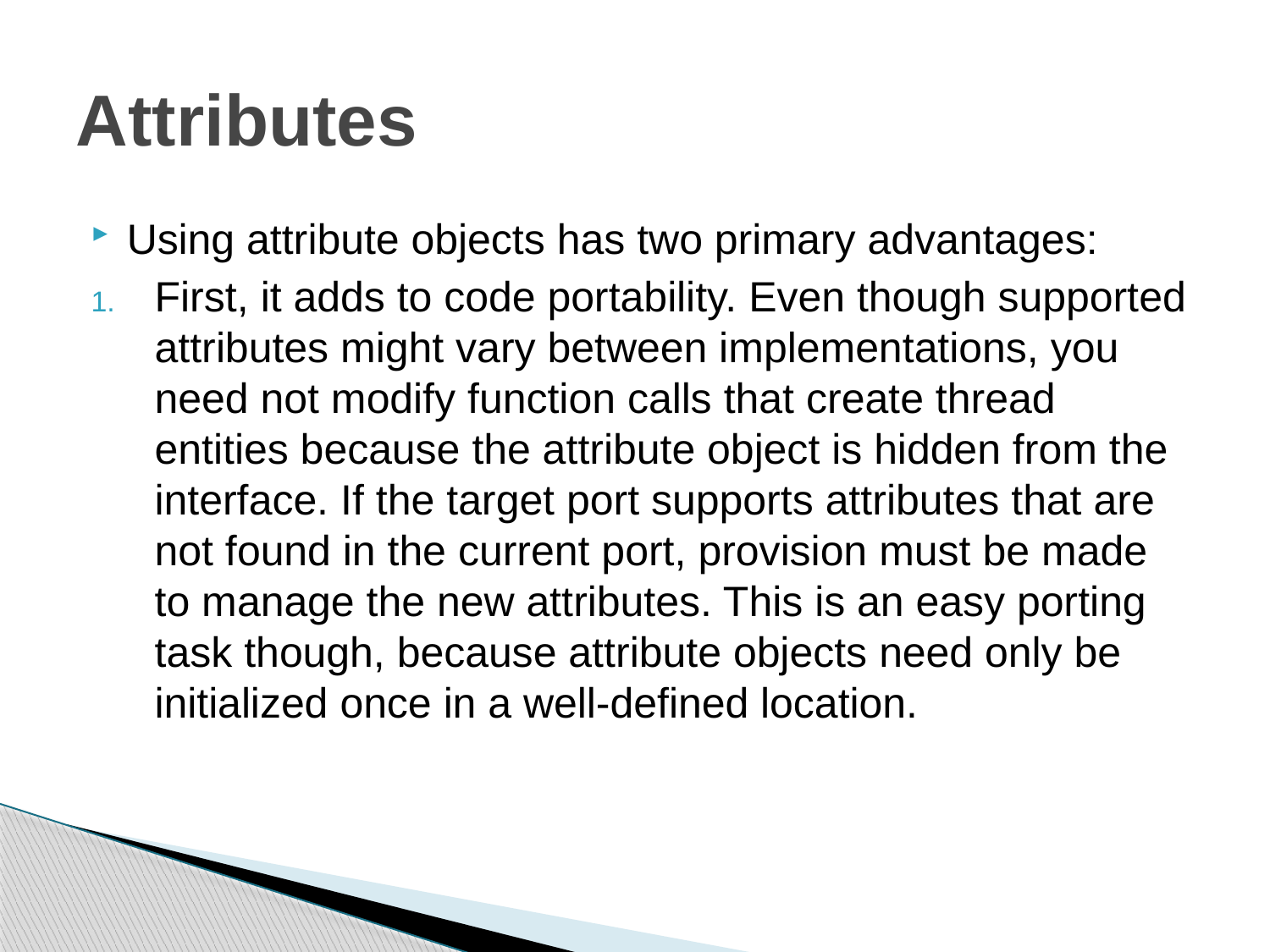

# Attributes
Using attribute objects has two primary advantages:
First, it adds to code portability. Even though supported attributes might vary between implementations, you need not modify function calls that create thread entities because the attribute object is hidden from the interface. If the target port supports attributes that are not found in the current port, provision must be made to manage the new attributes. This is an easy porting task though, because attribute objects need only be initialized once in a well-defined location.